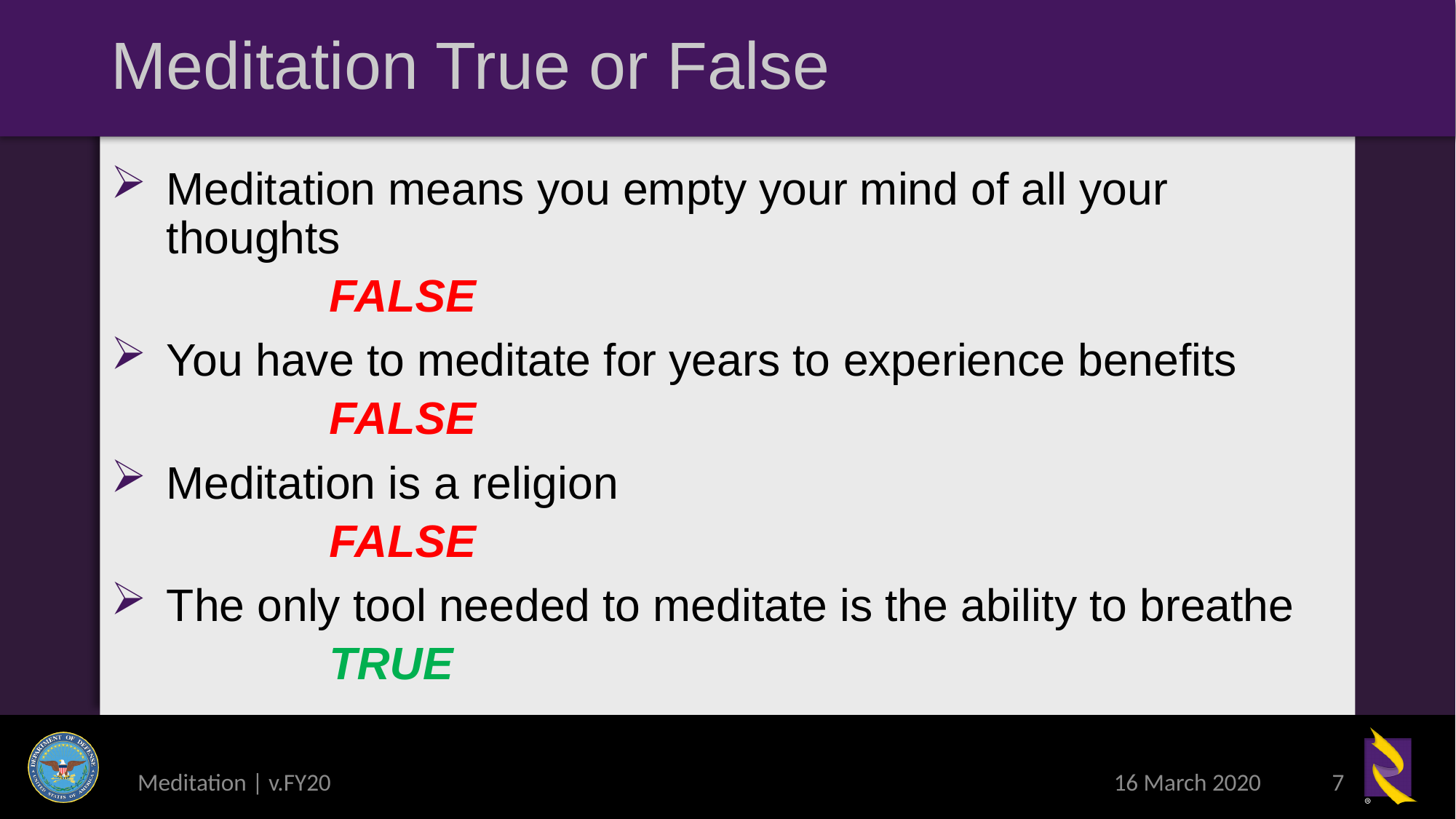

# Meditation True or False
Meditation means you empty your mind of all your thoughts
		FALSE
You have to meditate for years to experience benefits
		FALSE
Meditation is a religion
		FALSE
The only tool needed to meditate is the ability to breathe
		TRUE
Meditation | v.FY20
16 March 2020
7